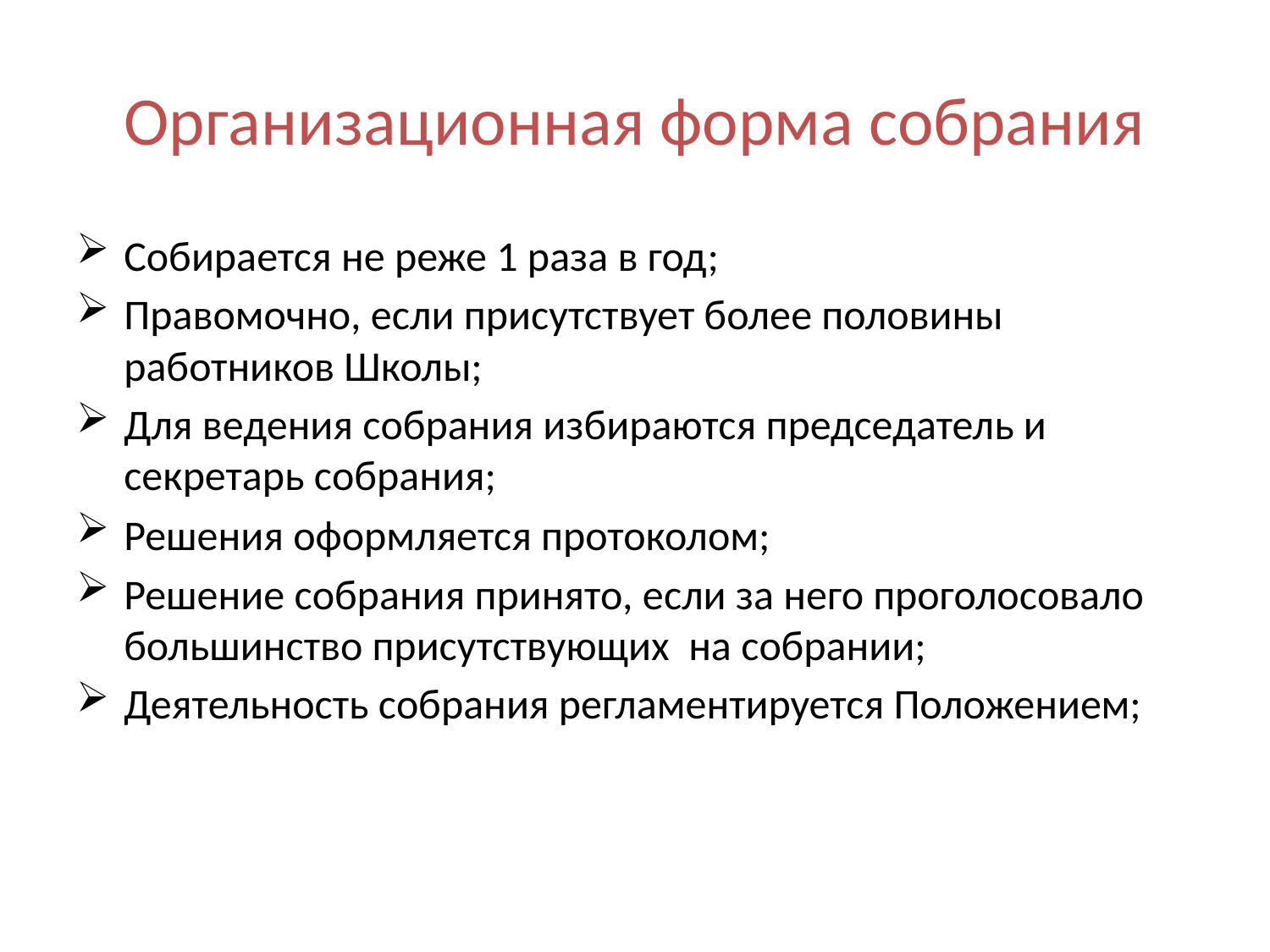

# Организационная форма собрания
Собирается не реже 1 раза в год;
Правомочно, если присутствует более половины работников Школы;
Для ведения собрания избираются председатель и секретарь собрания;
Решения оформляется протоколом;
Решение собрания принято, если за него проголосовало большинство присутствующих  на собрании;
Деятельность собрания регламентируется Положением;